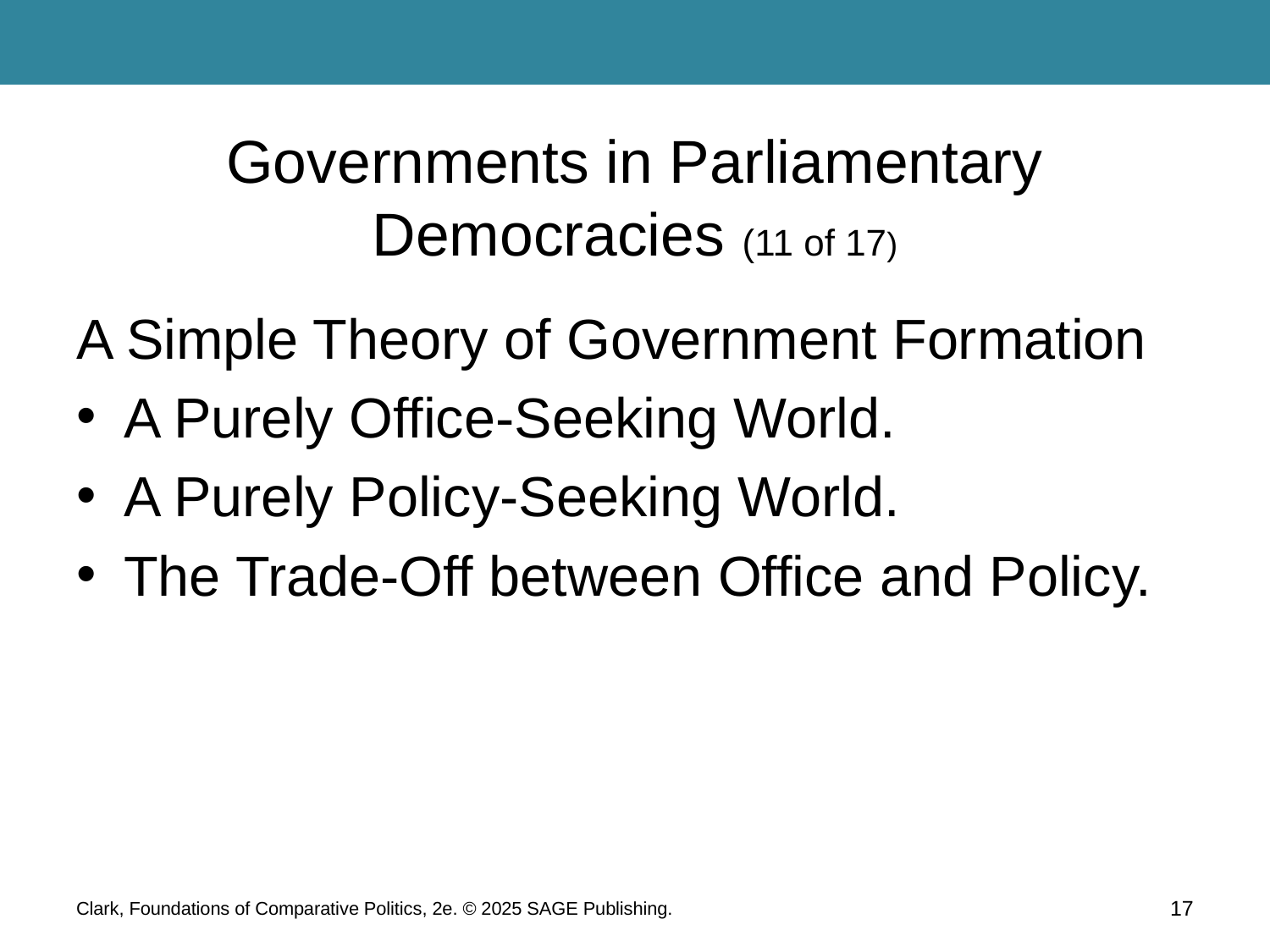

# Governments in Parliamentary Democracies (11 of 17)
A Simple Theory of Government Formation
A Purely Office-Seeking World.
A Purely Policy-Seeking World.
The Trade-Off between Office and Policy.
Clark, Foundations of Comparative Politics, 2e. © 2025 SAGE Publishing.
17